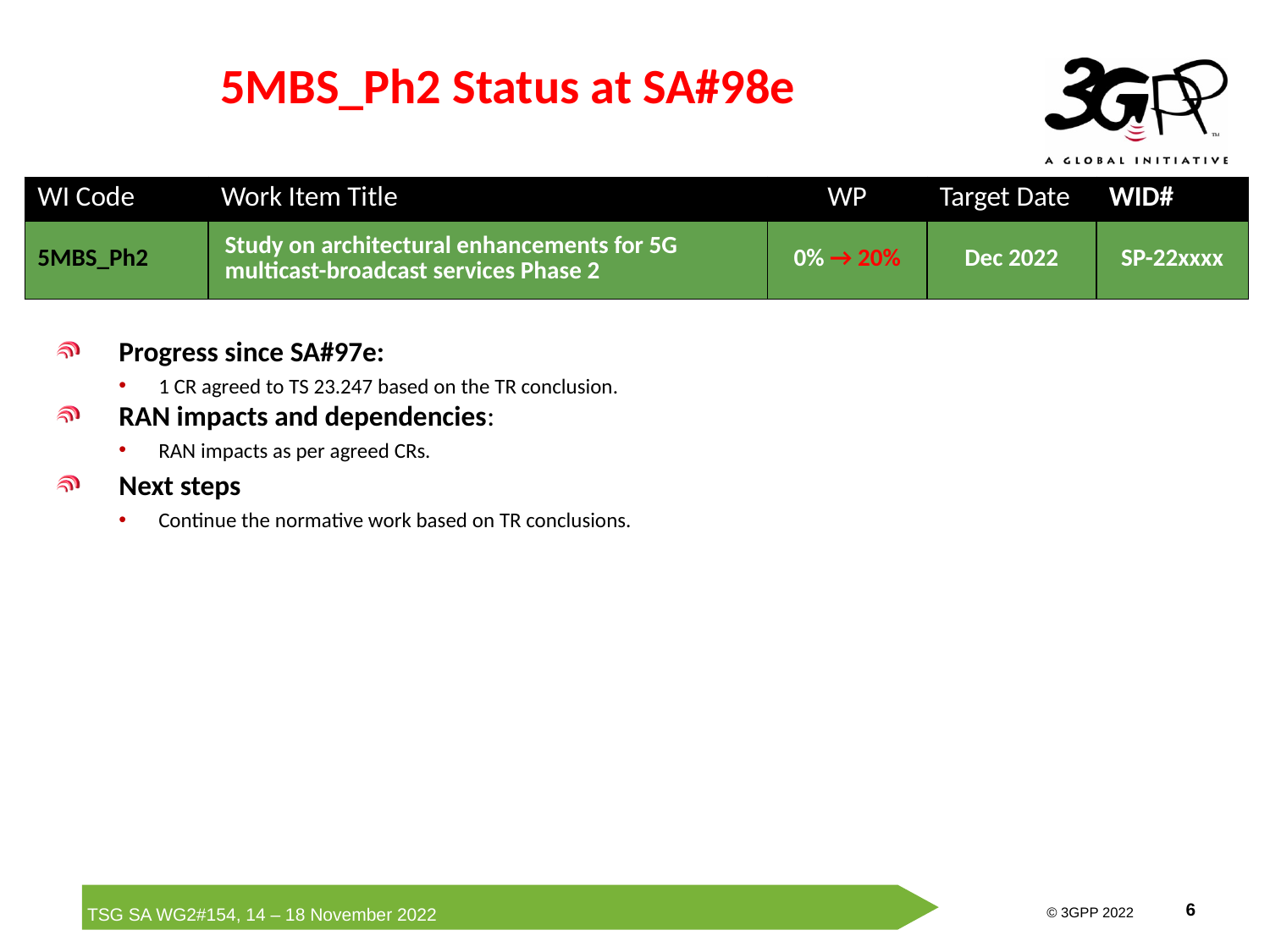

# 5MBS_Ph2 Status at SA#98e
| WI Code | Work Item Title | WP | Target Date | WID# |
| --- | --- | --- | --- | --- |
| 5MBS\_Ph2 | Study on architectural enhancements for 5G multicast-broadcast services Phase 2 | 0% → 20% | Dec 2022 | SP-22xxxx |
Progress since SA#97e:
1 CR agreed to TS 23.247 based on the TR conclusion.
RAN impacts and dependencies:
RAN impacts as per agreed CRs.
Next steps
Continue the normative work based on TR conclusions.